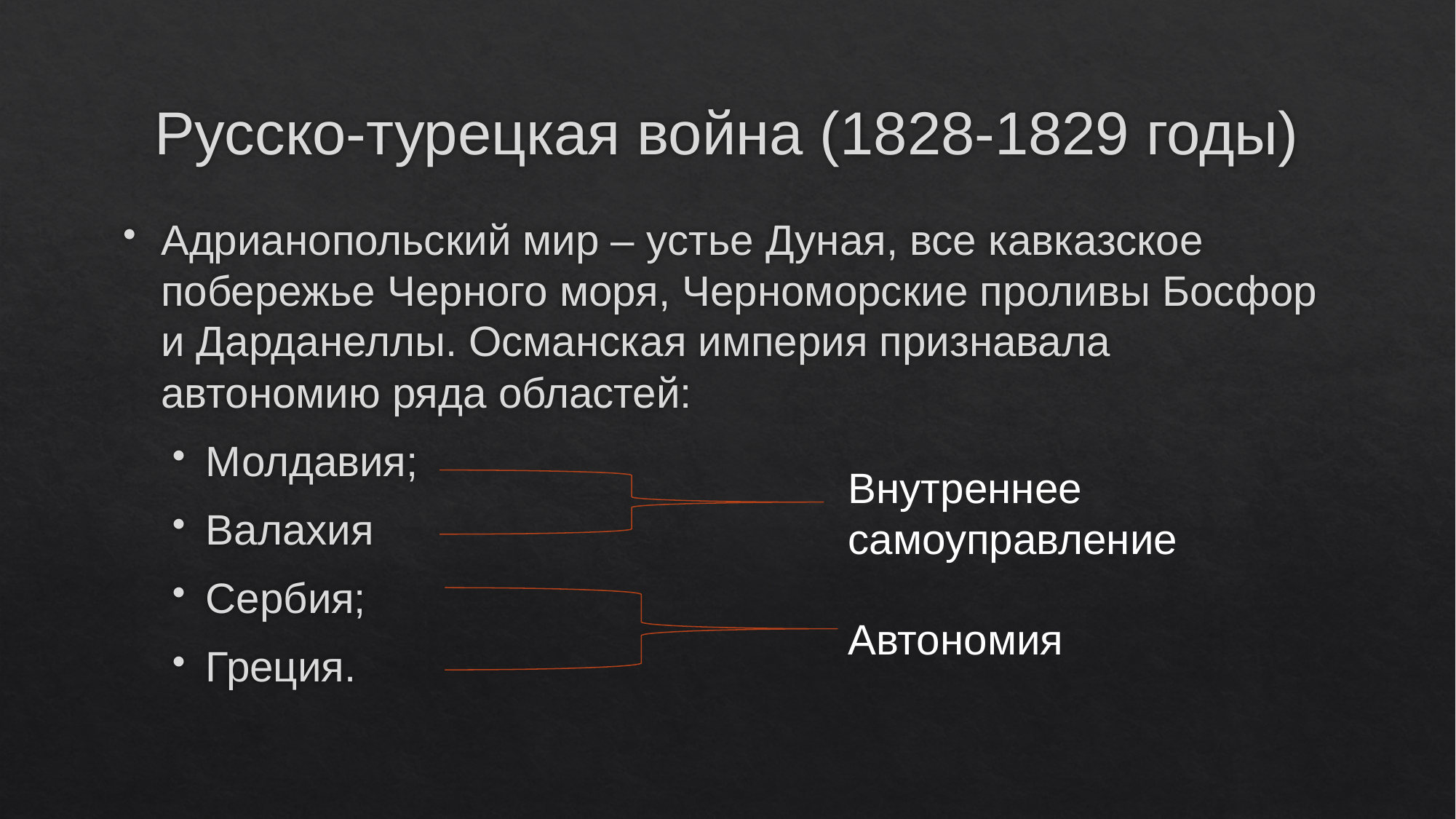

# Русско-турецкая война (1828-1829 годы)
Адрианопольский мир – устье Дуная, все кавказское побережье Черного моря, Черноморские проливы Босфор и Дарданеллы. Османская империя признавала автономию ряда областей:
Молдавия;
Валахия
Сербия;
Греция.
Внутреннее самоуправление

Автономия